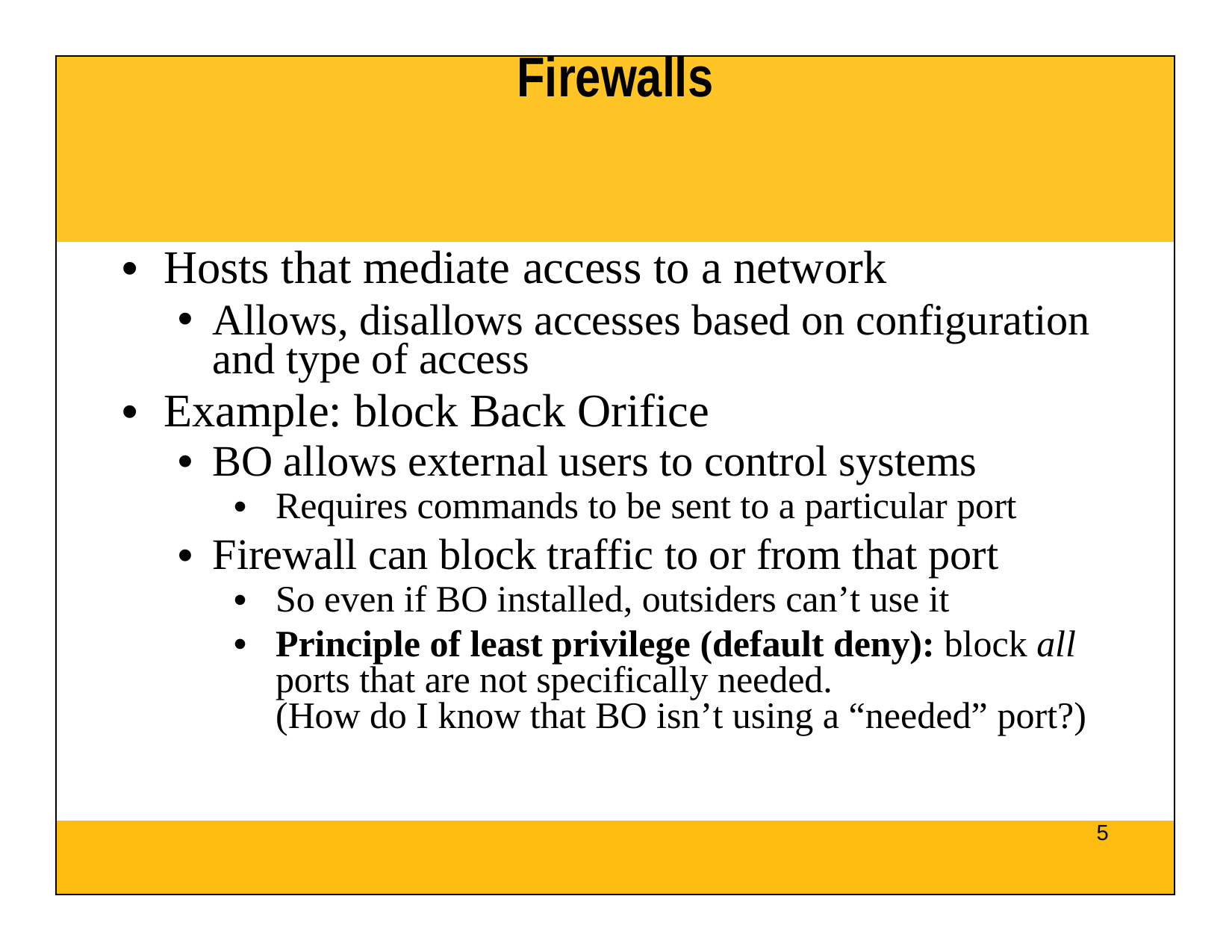

| Firewalls |
| --- |
| Hosts that mediate access to a network Allows, disallows accesses based on configuration and type of access Example: block Back Orifice BO allows external users to control systems Requires commands to be sent to a particular port Firewall can block traffic to or from that port So even if BO installed, outsiders can’t use it Principle of least privilege (default deny): block all ports that are not specifically needed. (How do I know that BO isn’t using a “needed” port?) |
| 5 |